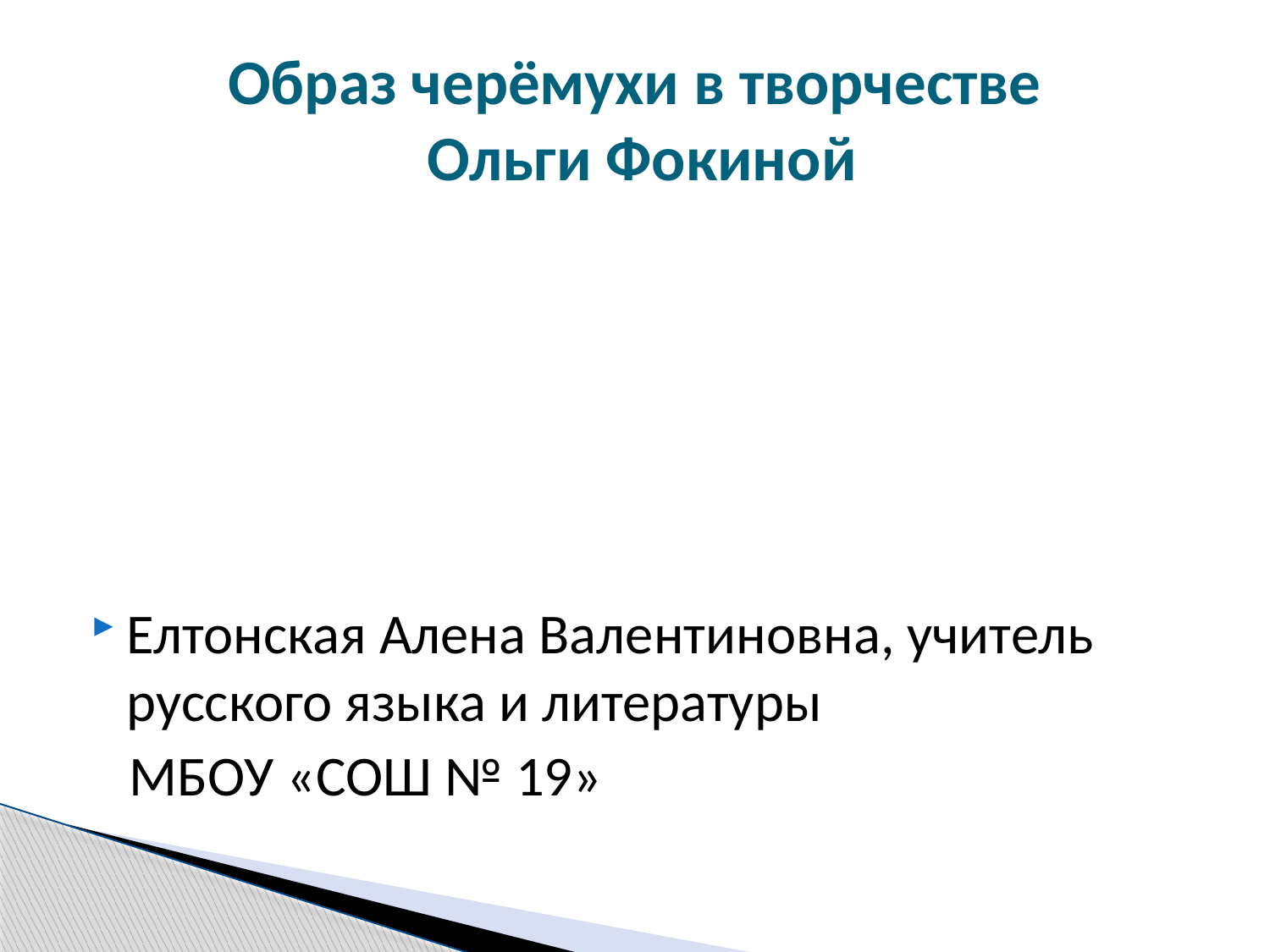

# Образ черёмухи в творчестве Ольги Фокиной

Елтонская Алена Валентиновна, учитель русского языка и литературы
   МБОУ «СОШ № 19»